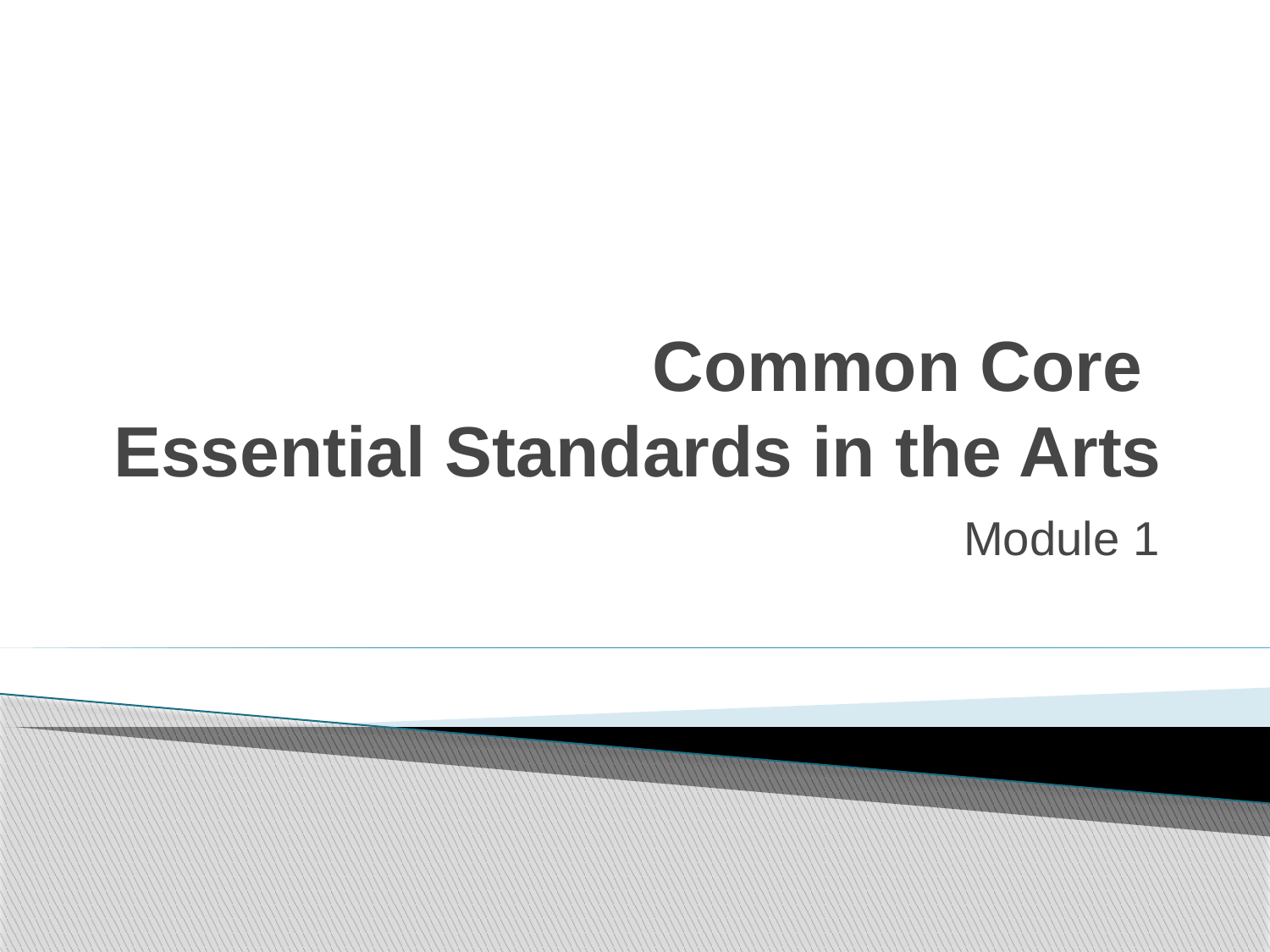

# Common Core Essential Standards in the Arts
Module 1